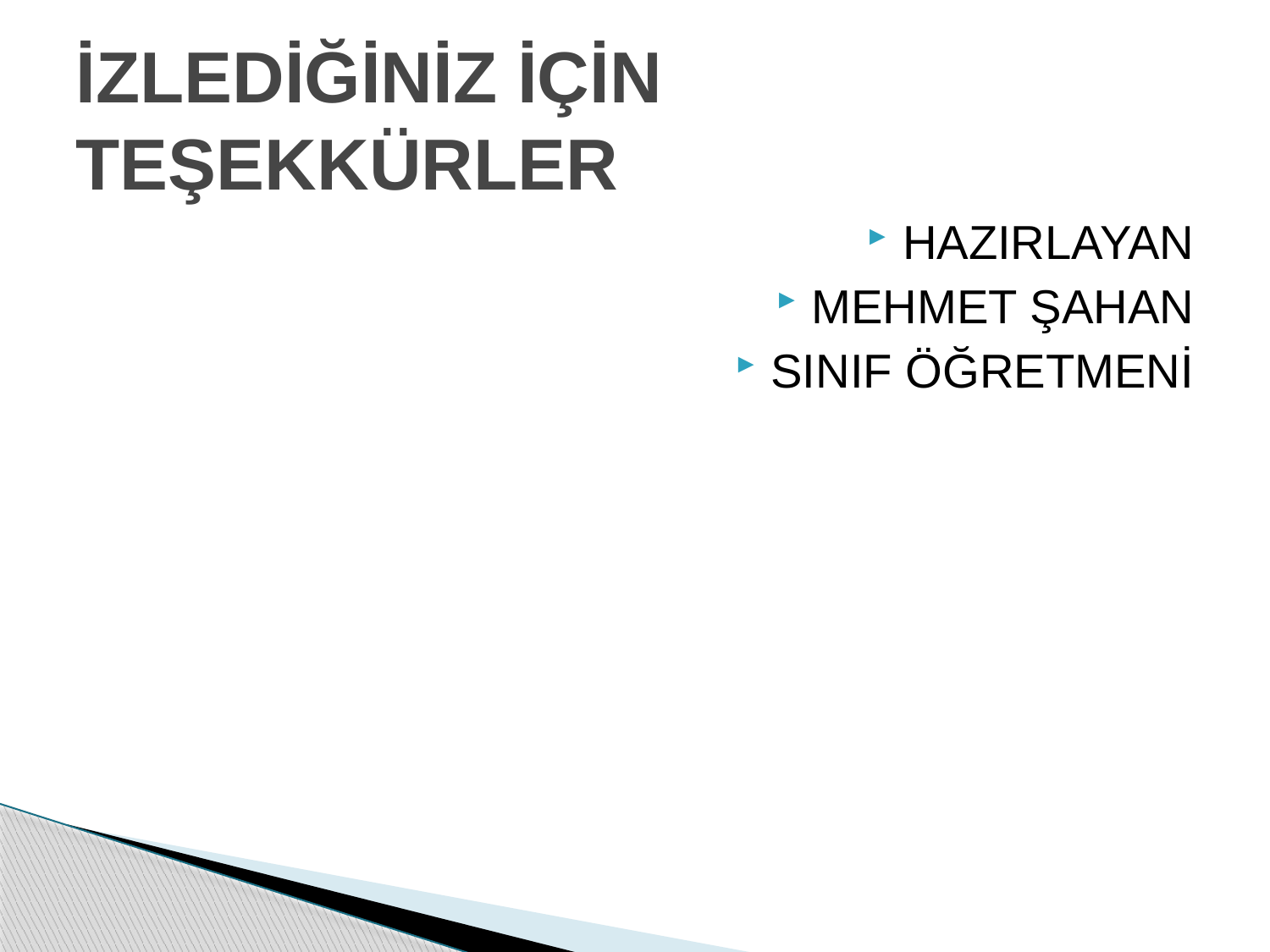

# İZLEDİĞİNİZ İÇİN TEŞEKKÜRLER
HAZIRLAYAN
MEHMET ŞAHAN
SINIF ÖĞRETMENİ